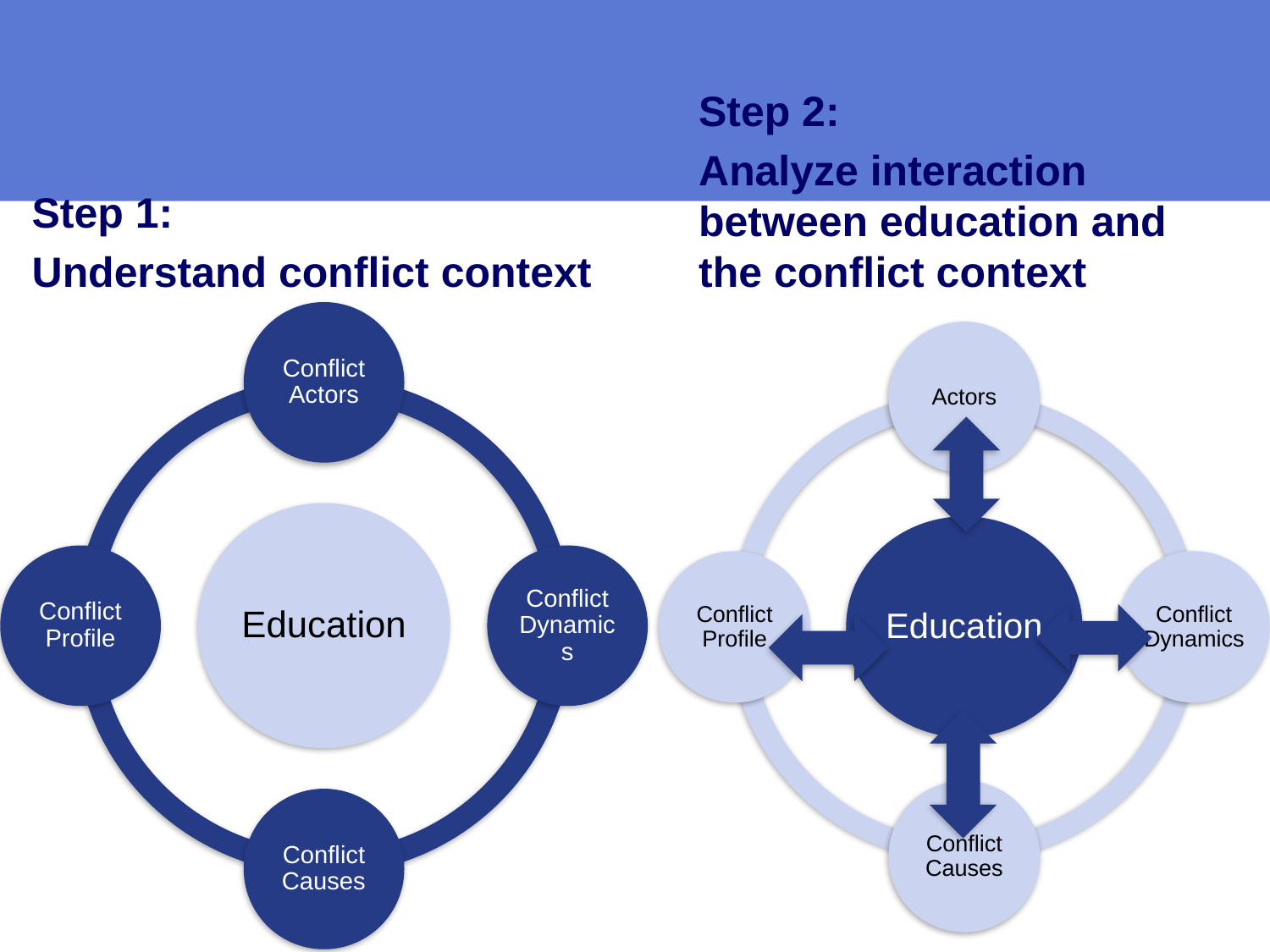

Step 1:
Understand conflict context
Step 2:
Analyze interaction between education and the conflict context
Education
Conflict Actors
Conflict Dynamics
Conflict Causes
Conflict Profile
Education
Actors
Conflict Dynamics
Conflict Causes
Conflict Profile